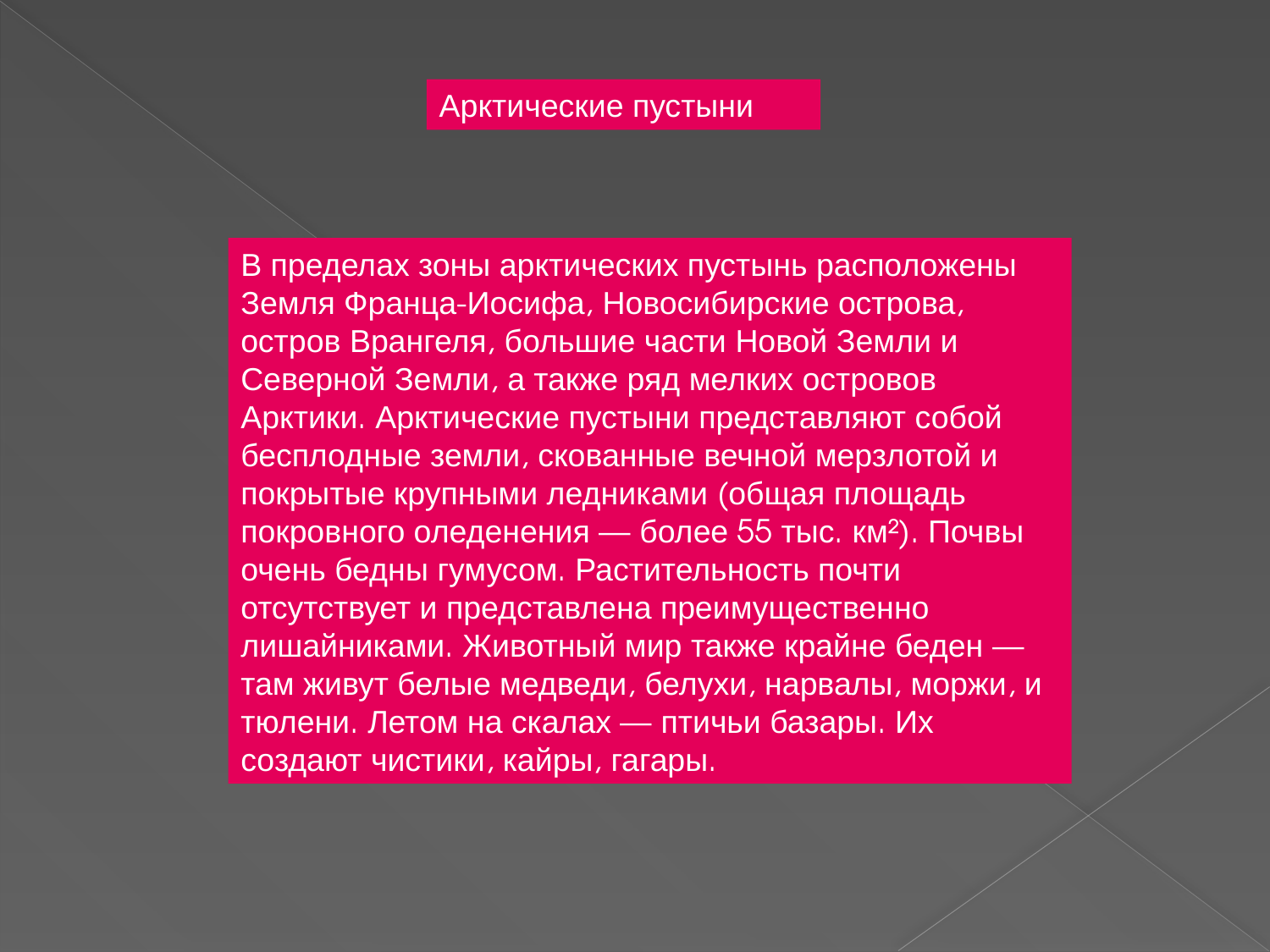

Арктические пустыни
В пределах зоны арктических пустынь расположены Земля Франца-Иосифа, Новосибирские острова, остров Врангеля, большие части Новой Земли и Северной Земли, а также ряд мелких островов Арктики. Арктические пустыни представляют собой бесплодные земли, скованные вечной мерзлотой и покрытые крупными ледниками (общая площадь покровного оледенения — более 55 тыс. км²). Почвы очень бедны гумусом. Растительность почти отсутствует и представлена преимущественно лишайниками. Животный мир также крайне беден — там живут белые медведи, белухи, нарвалы, моржи, и тюлени. Летом на скалах — птичьи базары. Их создают чистики, кайры, гагары.